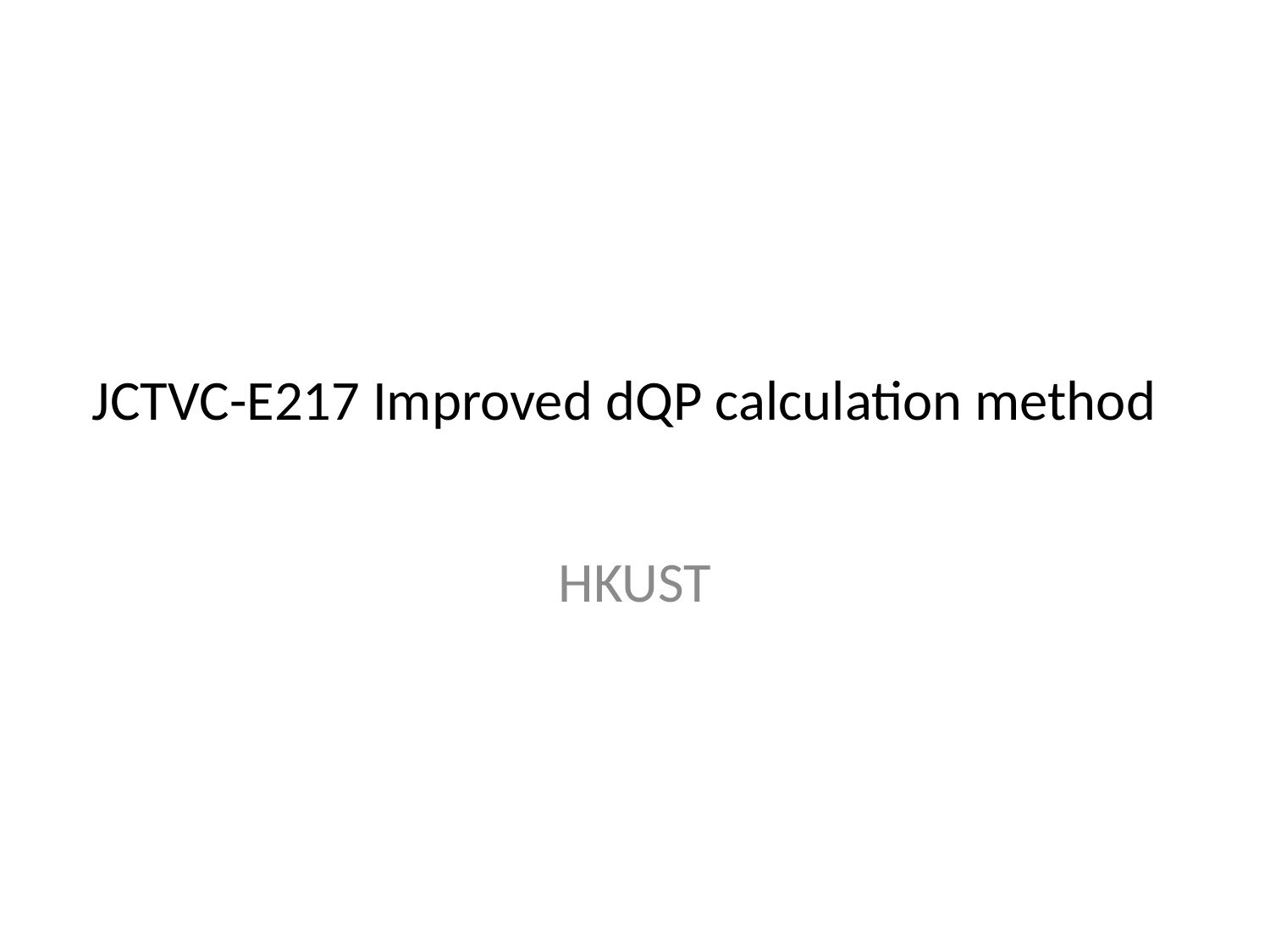

# JCTVC-E217 Improved dQP calculation method
HKUST